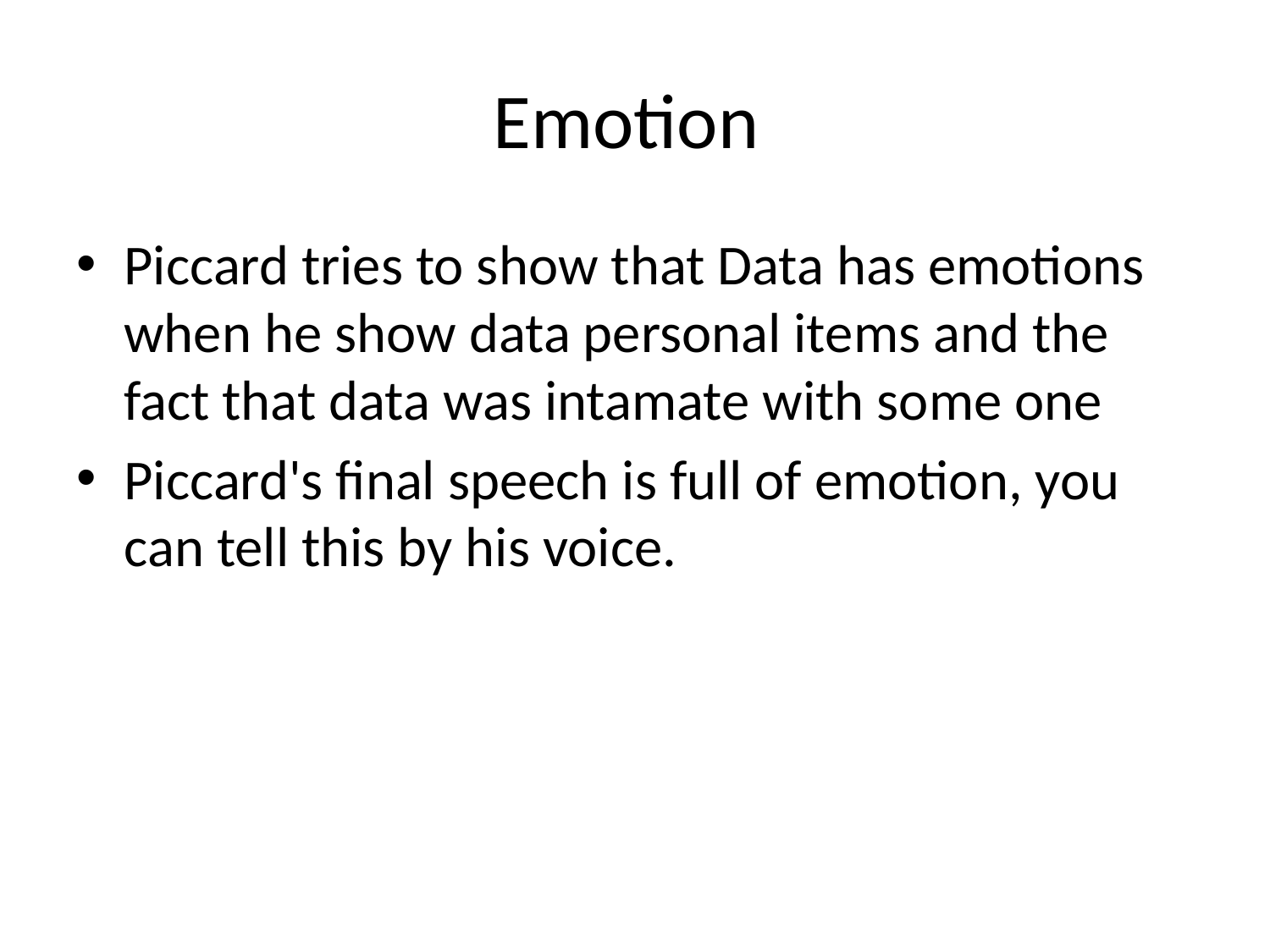

# Emotion
Piccard tries to show that Data has emotions when he show data personal items and the fact that data was intamate with some one
Piccard's final speech is full of emotion, you can tell this by his voice.